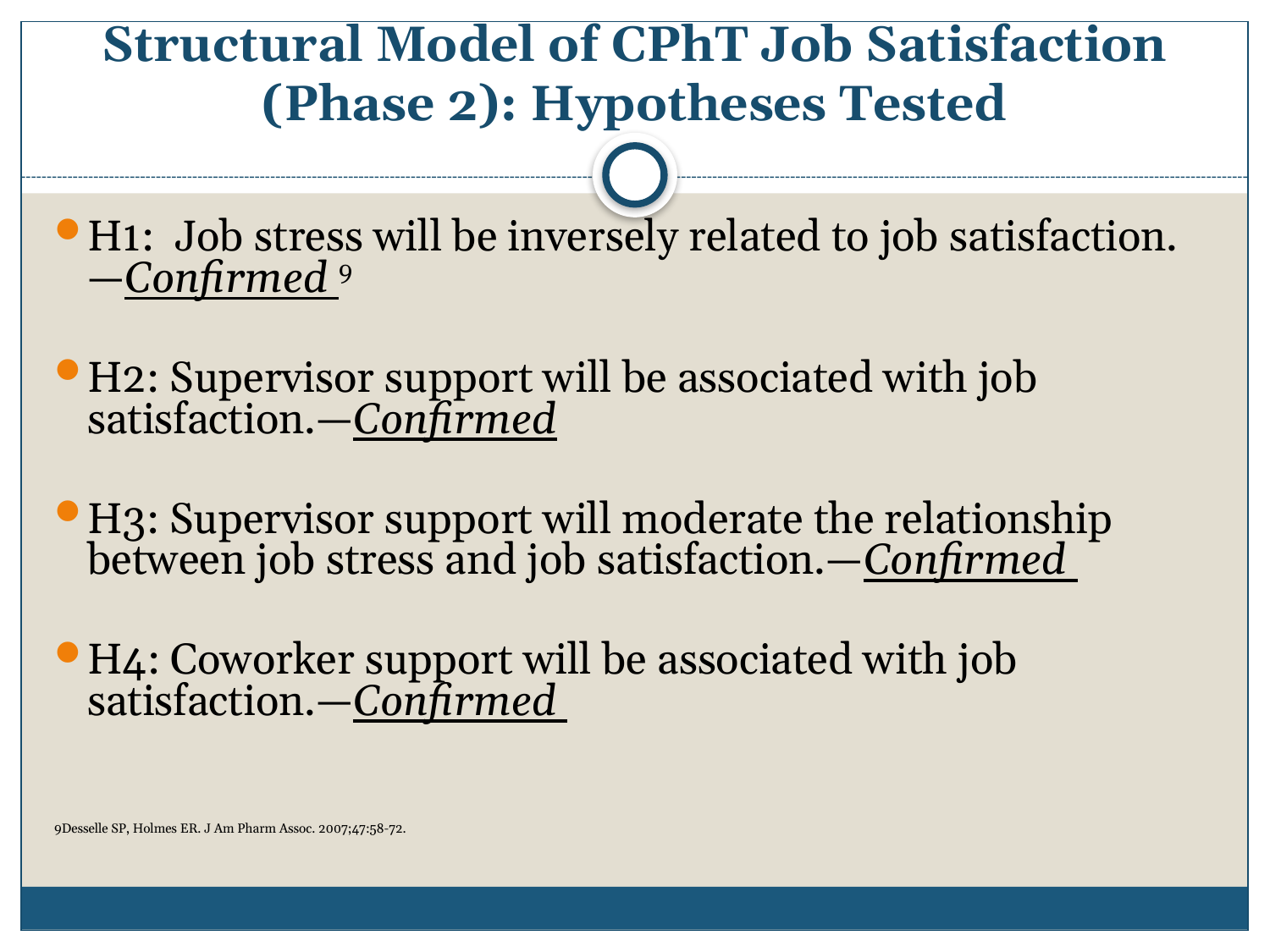

# Structural Model of CPhT Job Satisfaction (Phase 2): Hypotheses Tested
H1:  Job stress will be inversely related to job satisfaction.—Confirmed 9

H2: Supervisor support will be associated with job satisfaction.—Confirmed

H3: Supervisor support will moderate the relationship between job stress and job satisfaction.—Confirmed

H4: Coworker support will be associated with job satisfaction.—Confirmed

9Desselle SP, Holmes ER. J Am Pharm Assoc. 2007;47:58-72.